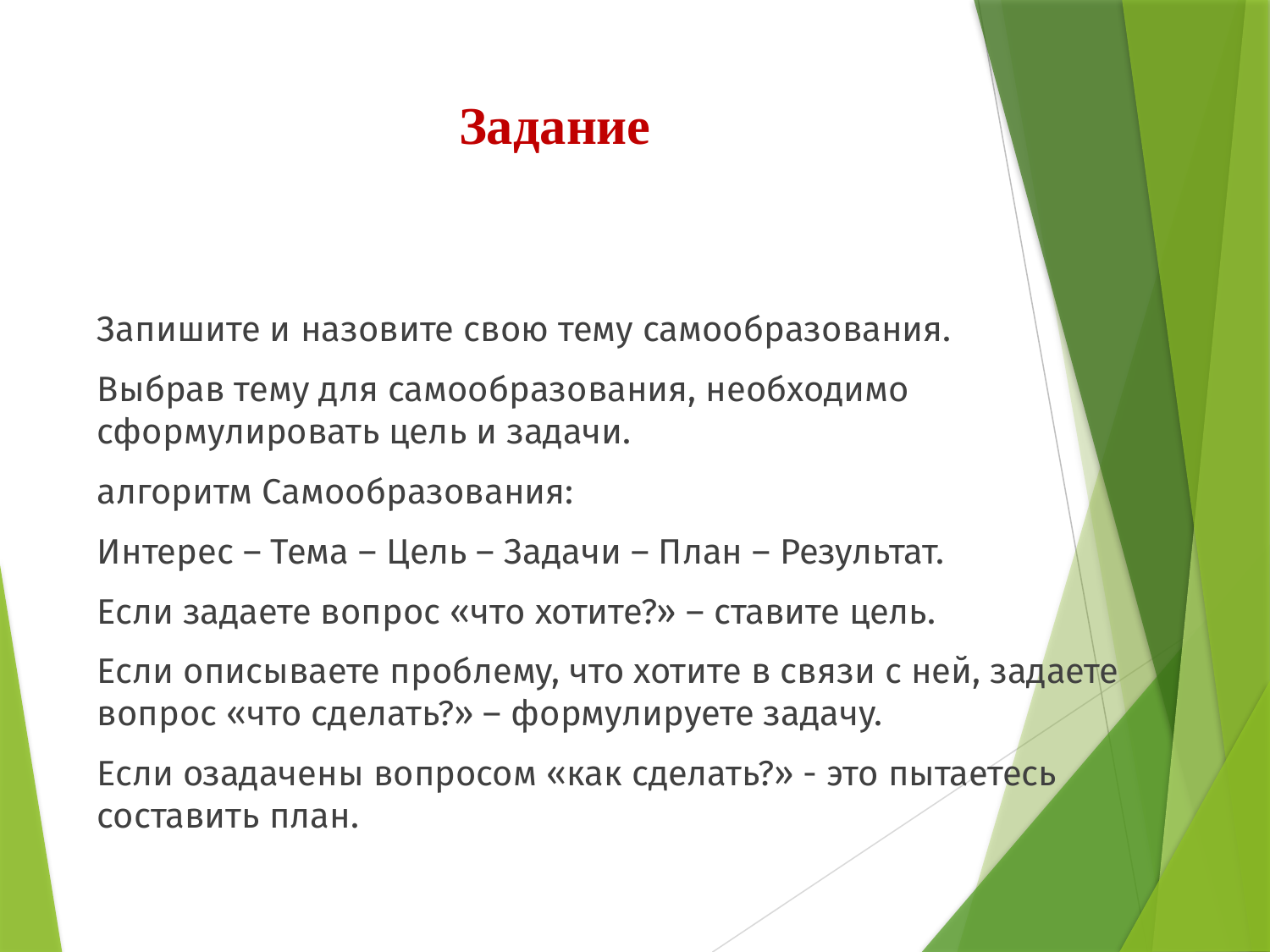

# Задание
Запишите и назовите свою тему самообразования.
Выбрав тему для самообразования, необходимо сформулировать цель и задачи.
алгоритм Самообразования:
Интерес – Тема – Цель – Задачи – План – Результат.
Если задаете вопрос «что хотите?» – ставите цель.
Если описываете проблему, что хотите в связи с ней, задаете вопрос «что сделать?» – формулируете задачу.
Если озадачены вопросом «как сделать?» - это пытаетесь составить план.